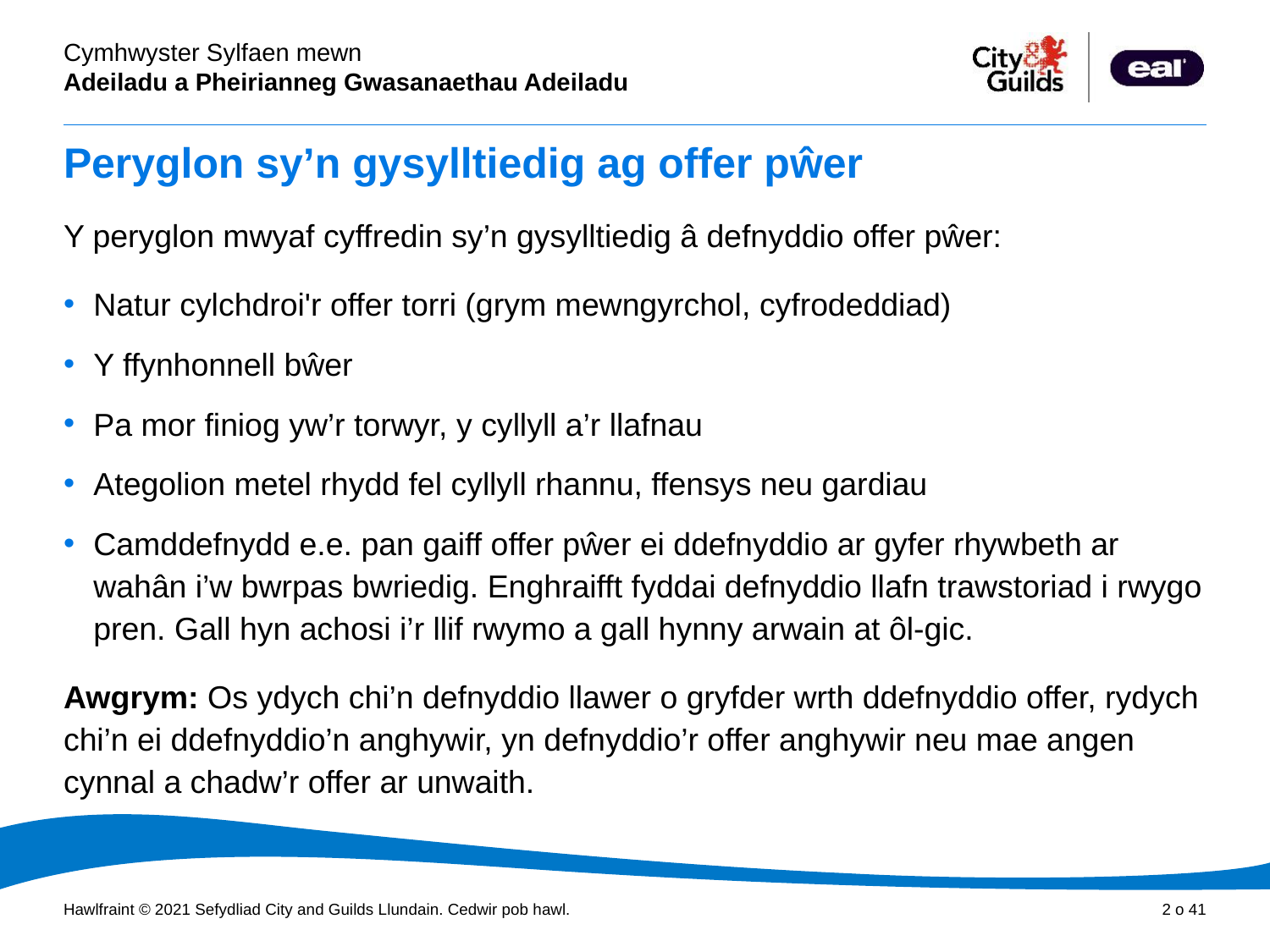

# Peryglon sy’n gysylltiedig ag offer pŵer
Y peryglon mwyaf cyffredin sy’n gysylltiedig â defnyddio offer pŵer:
Natur cylchdroi'r offer torri (grym mewngyrchol, cyfrodeddiad)
Y ffynhonnell bŵer
Pa mor finiog yw’r torwyr, y cyllyll a’r llafnau
Ategolion metel rhydd fel cyllyll rhannu, ffensys neu gardiau
Camddefnydd e.e. pan gaiff offer pŵer ei ddefnyddio ar gyfer rhywbeth ar wahân i’w bwrpas bwriedig. Enghraifft fyddai defnyddio llafn trawstoriad i rwygo pren. Gall hyn achosi i’r llif rwymo a gall hynny arwain at ôl-gic.
Awgrym: Os ydych chi’n defnyddio llawer o gryfder wrth ddefnyddio offer, rydych chi’n ei ddefnyddio’n anghywir, yn defnyddio’r offer anghywir neu mae angen cynnal a chadw’r offer ar unwaith.